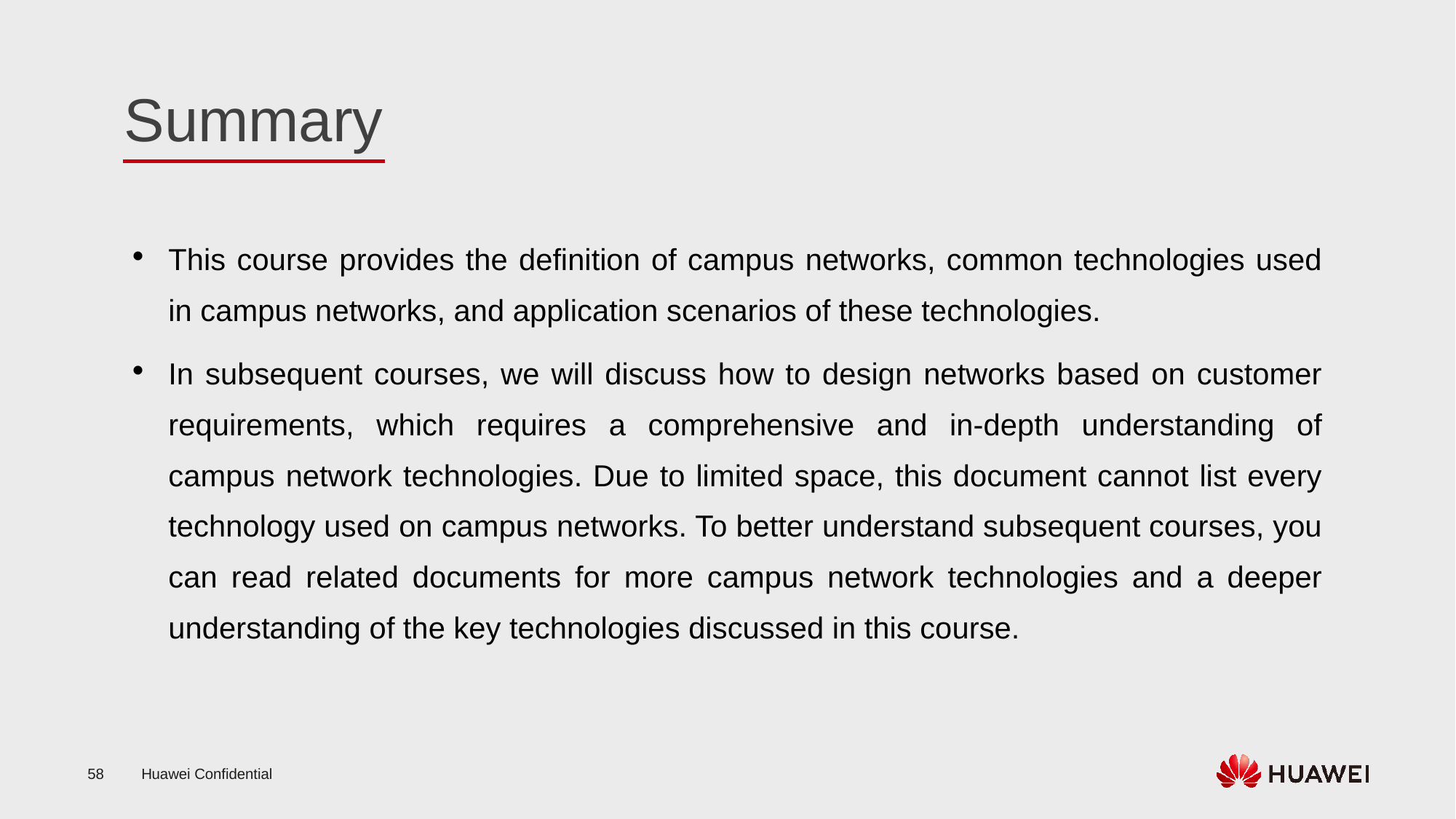

This course provides the definition of campus networks, common technologies used in campus networks, and application scenarios of these technologies.
In subsequent courses, we will discuss how to design networks based on customer requirements, which requires a comprehensive and in-depth understanding of campus network technologies. Due to limited space, this document cannot list every technology used on campus networks. To better understand subsequent courses, you can read related documents for more campus network technologies and a deeper understanding of the key technologies discussed in this course.